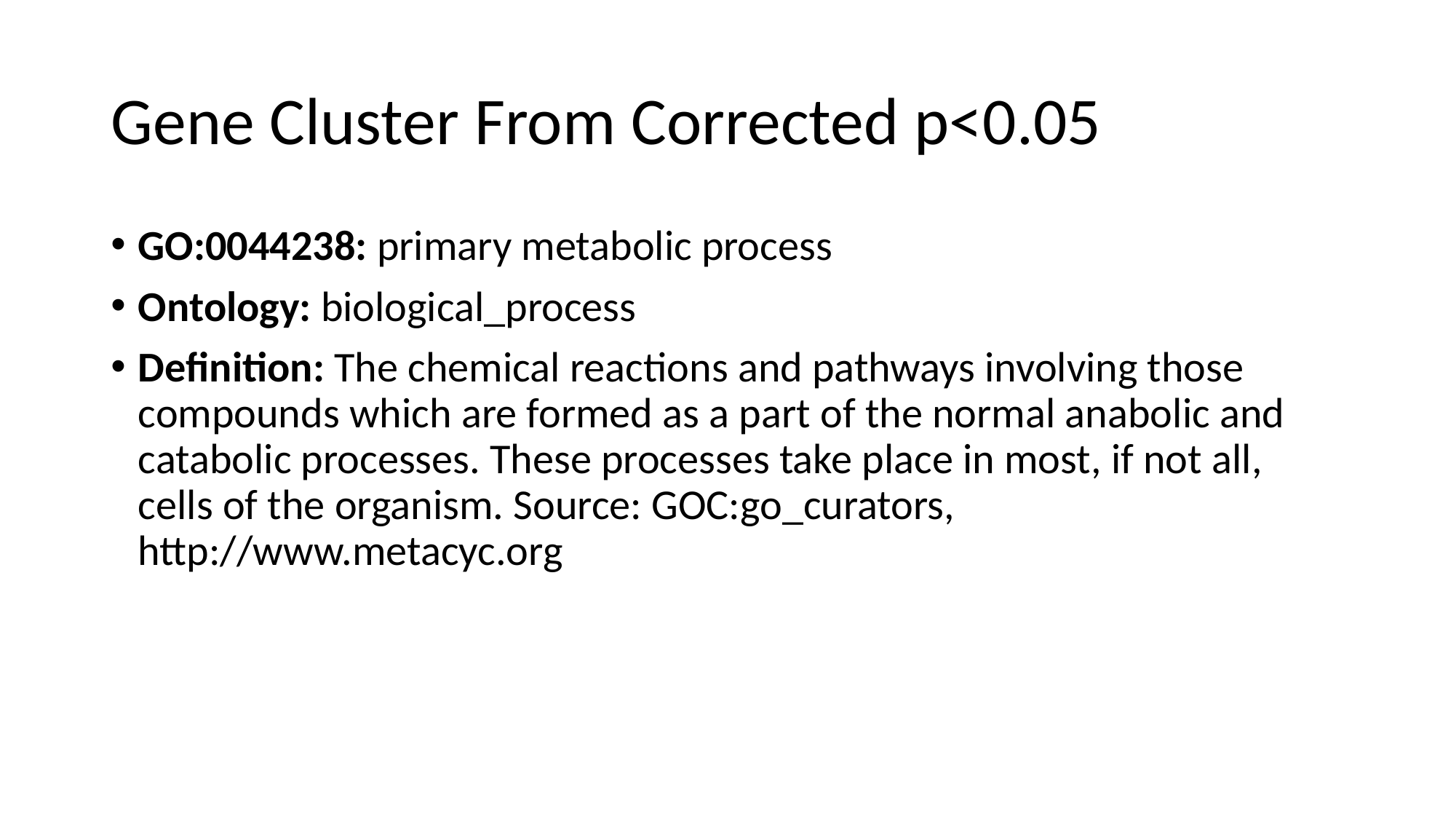

# Gene Cluster From Corrected p<0.05
GO:0044238: primary metabolic process
Ontology: biological_process
Definition: The chemical reactions and pathways involving those compounds which are formed as a part of the normal anabolic and catabolic processes. These processes take place in most, if not all, cells of the organism. Source: GOC:go_curators, http://www.metacyc.org